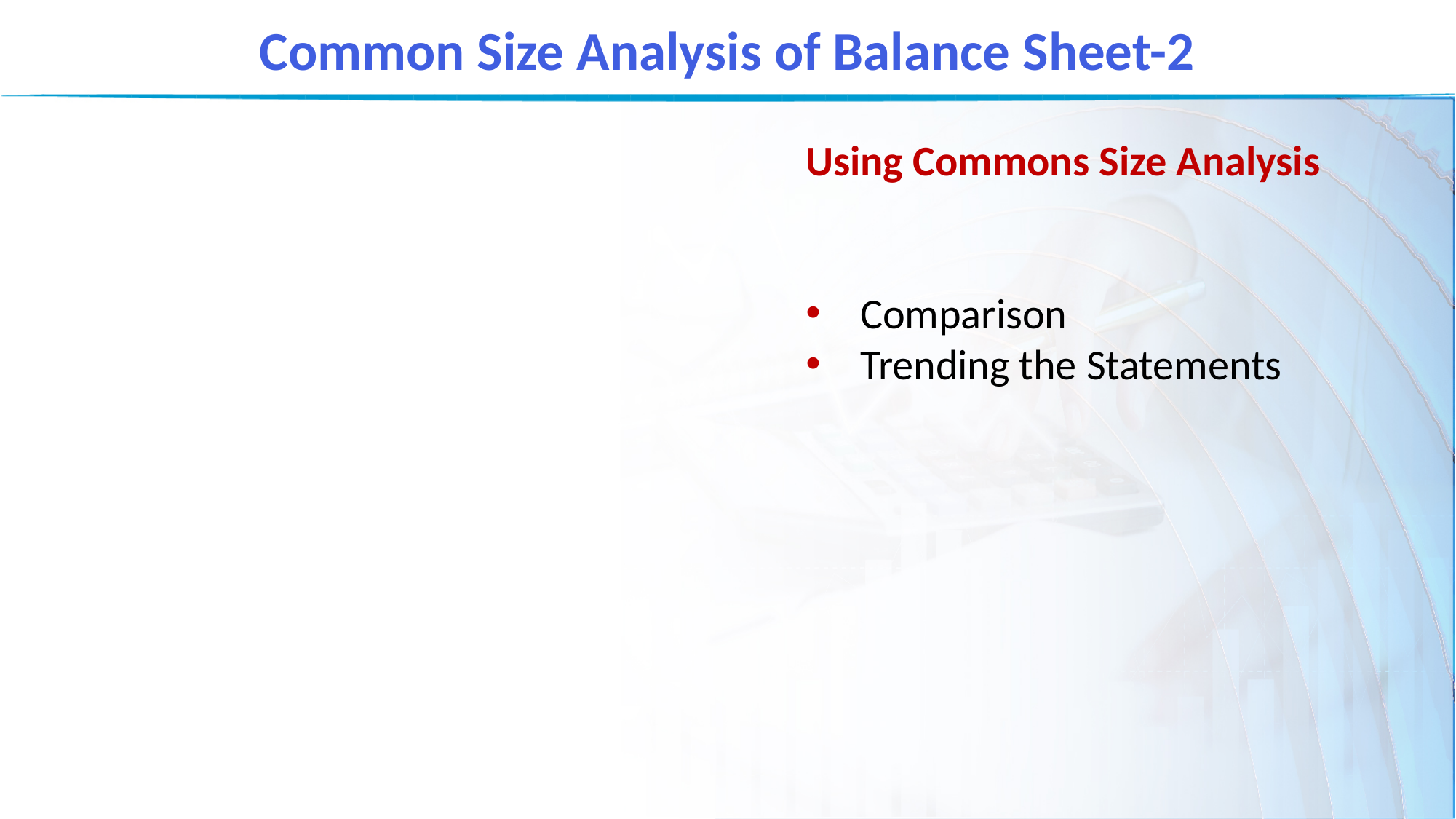

Common Size Analysis of Balance Sheet-2
Using Commons Size Analysis

Comparison
Trending the Statements